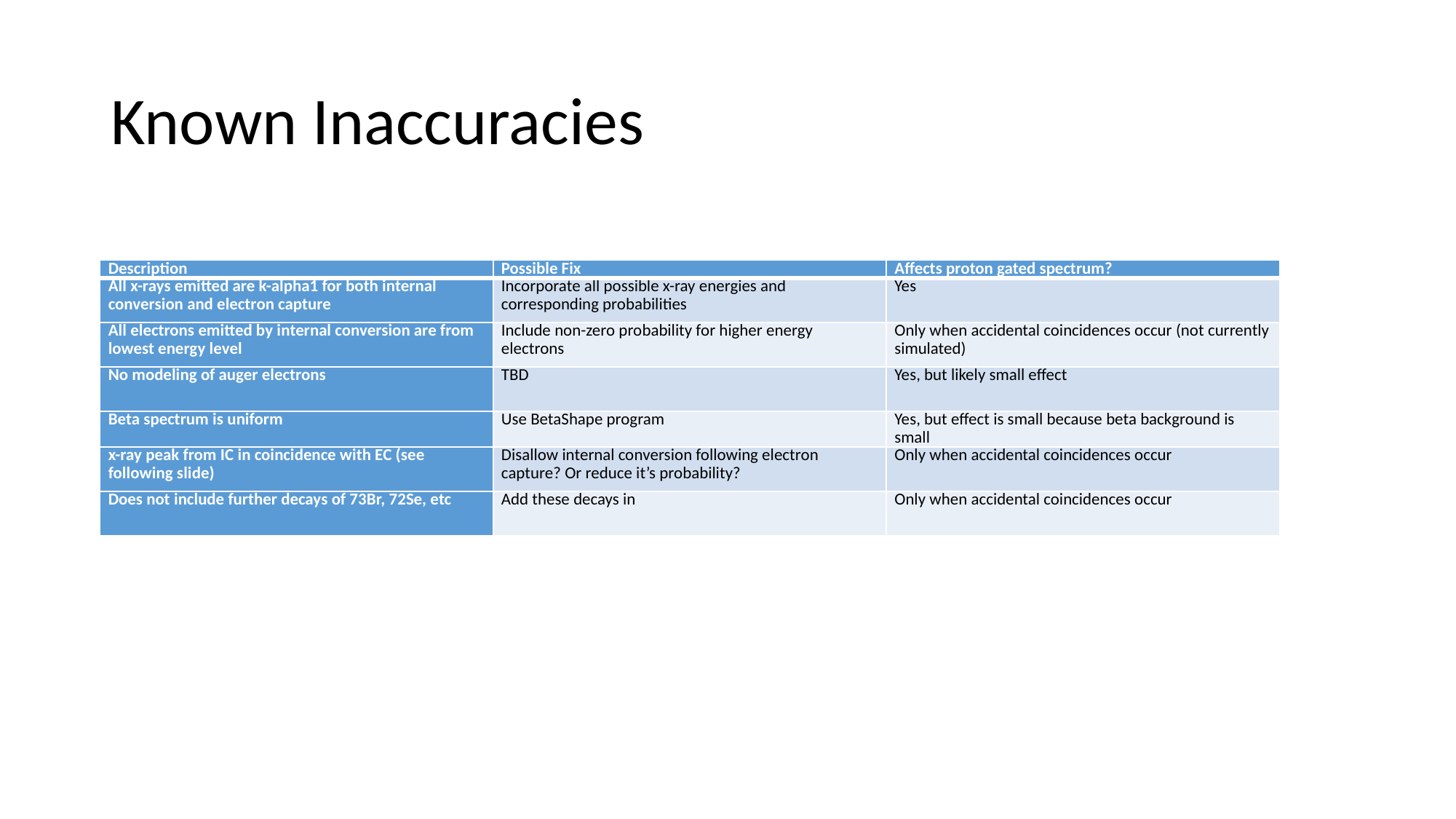

# Known Inaccuracies
| Description | Possible Fix | Affects proton gated spectrum? |
| --- | --- | --- |
| All x-rays emitted are k-alpha1 for both internal conversion and electron capture | Incorporate all possible x-ray energies and corresponding probabilities | Yes |
| All electrons emitted by internal conversion are from lowest energy level | Include non-zero probability for higher energy electrons | Only when accidental coincidences occur (not currently simulated) |
| No modeling of auger electrons | TBD | Yes, but likely small effect |
| Beta spectrum is uniform | Use BetaShape program | Yes, but effect is small because beta background is small |
| x-ray peak from IC in coincidence with EC (see following slide) | Disallow internal conversion following electron capture? Or reduce it’s probability? | Only when accidental coincidences occur |
| Does not include further decays of 73Br, 72Se, etc | Add these decays in | Only when accidental coincidences occur |